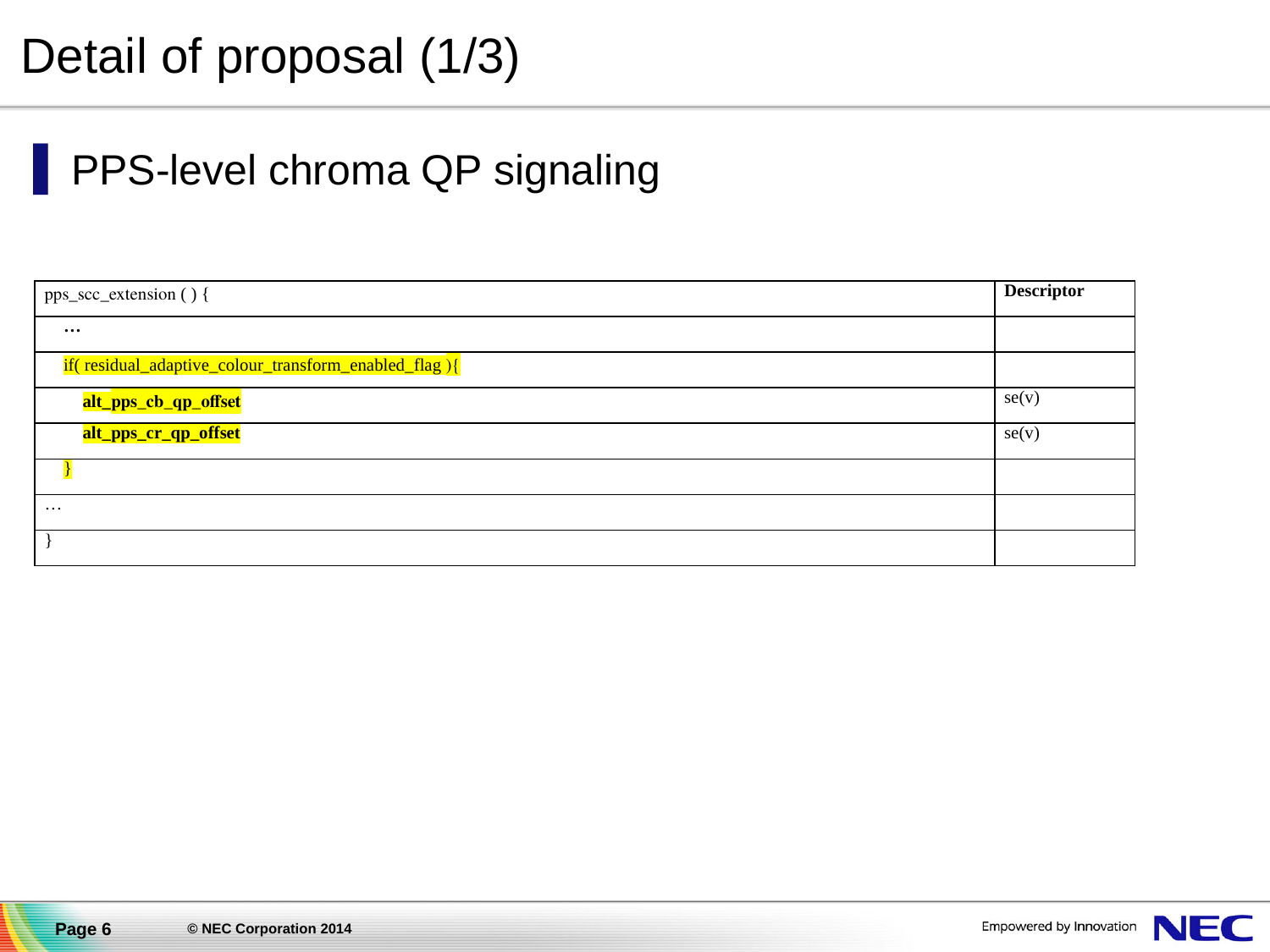

# Detail of proposal (1/3)
PPS-level chroma QP signaling
| pps\_scc\_extension ( ) { | Descriptor |
| --- | --- |
| … |  |
| if( residual\_adaptive\_colour\_transform\_enabled\_flag ){ |  |
| alt\_pps\_cb\_qp\_offset | se(v) |
| alt\_pps\_cr\_qp\_offset | se(v) |
| } |  |
| … |  |
| } |  |